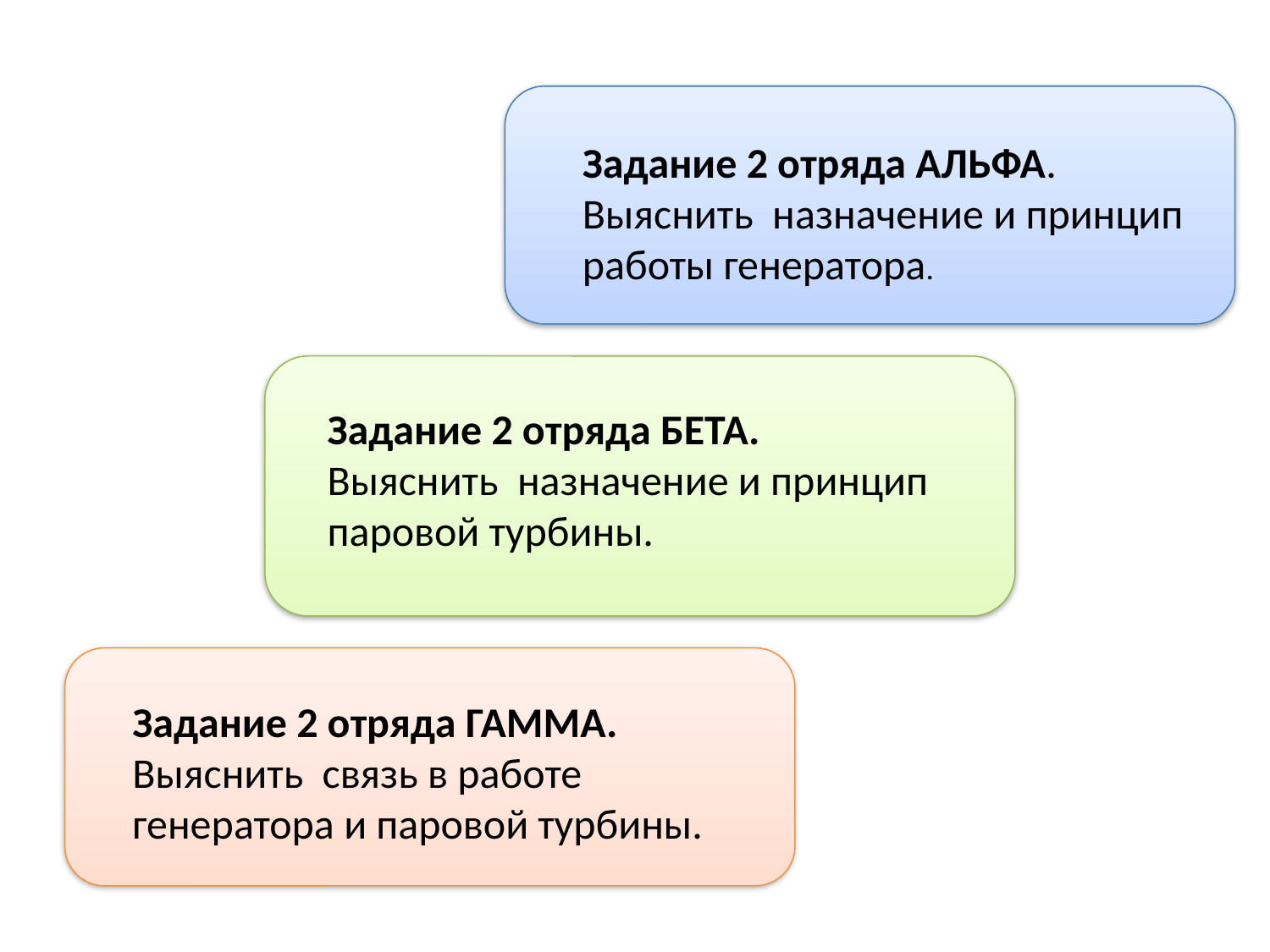

Задание 2 отряда АЛЬФА. Выяснить  назначение и принцип работы генератора.

Задание 2 отряда БЕТА. Выяснить  назначение и принцип паровой турбины.

Задание 2 отряда ГАММА. Выяснить  связь в работе генератора и паровой турбины.